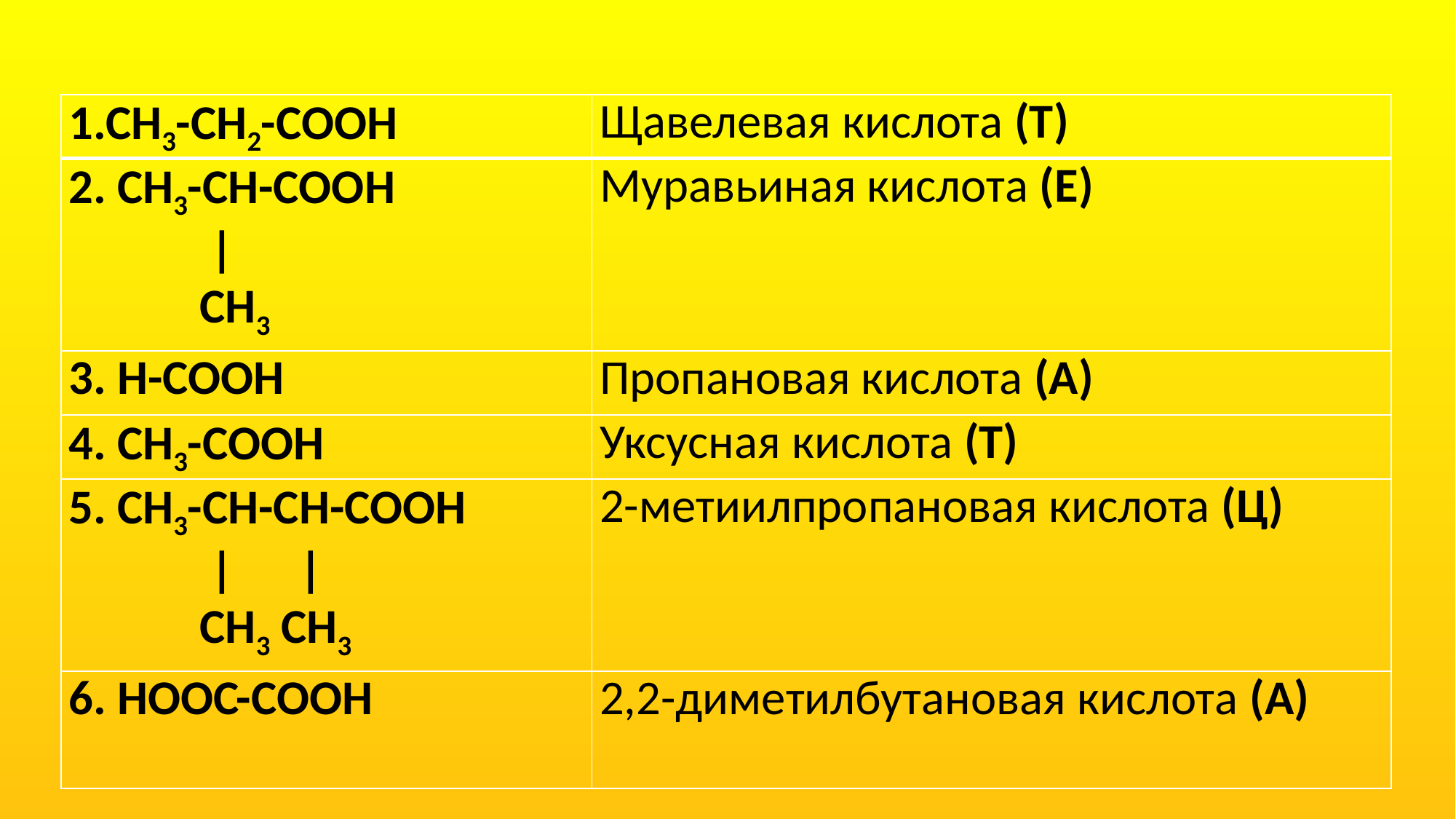

#
| 1.CH3-CH2-COOH | Щавелевая кислота (Т) |
| --- | --- |
| 2. CH3-CH-COOH | CH3 | Муравьиная кислота (Е) |
| 3. H-COOH | Пропановая кислота (А) |
| 4. CH3-COOH | Уксусная кислота (Т) |
| 5. CH3-CH-CH-COOH | | CH3 CH3 | 2-метиилпропановая кислота (Ц) |
| 6. HOOC-COOH | 2,2-диметилбутановая кислота (А) |